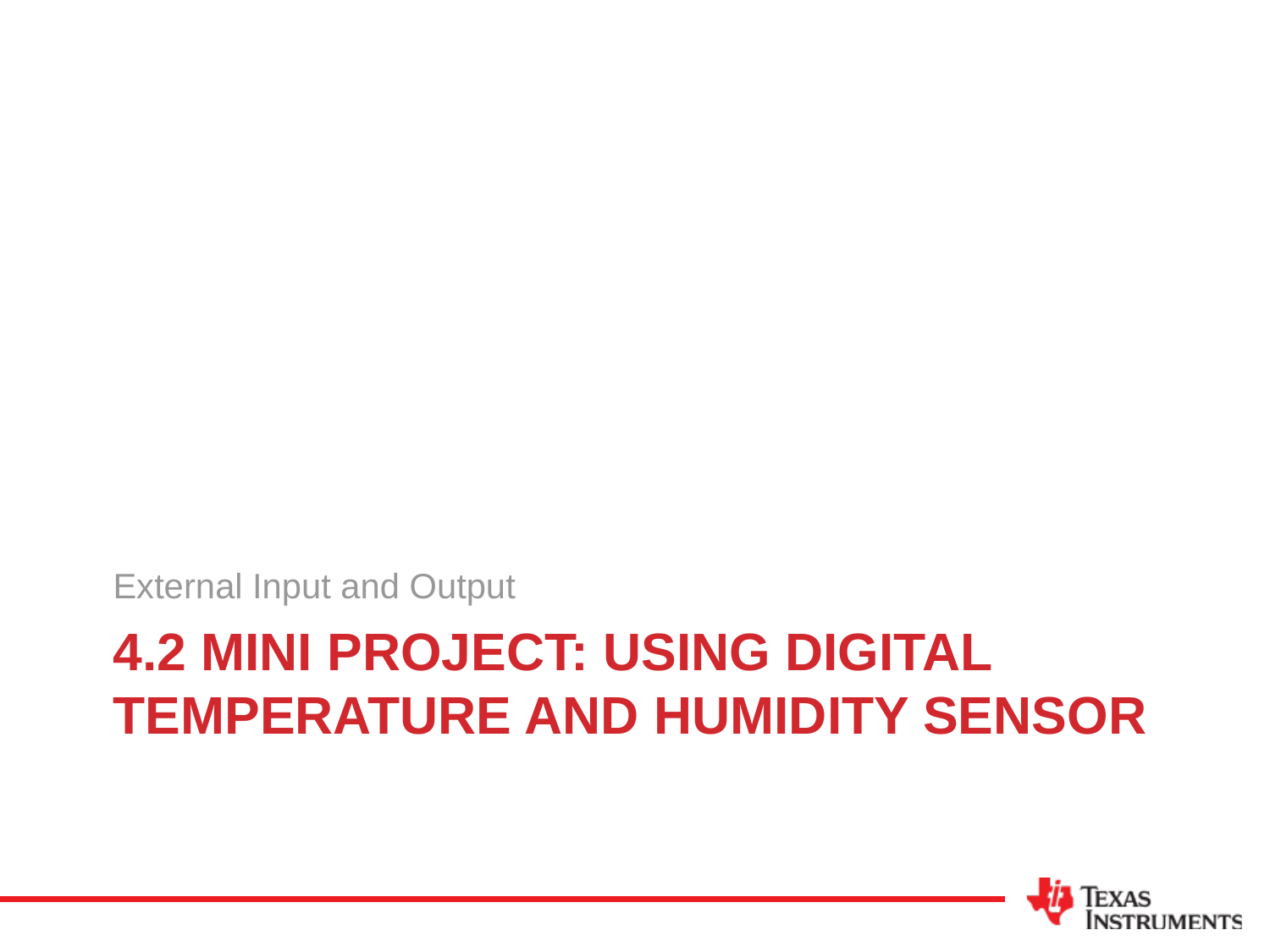

External Input and Output
# 4.2 Mini project: using Digital Temperature and Humidity Sensor